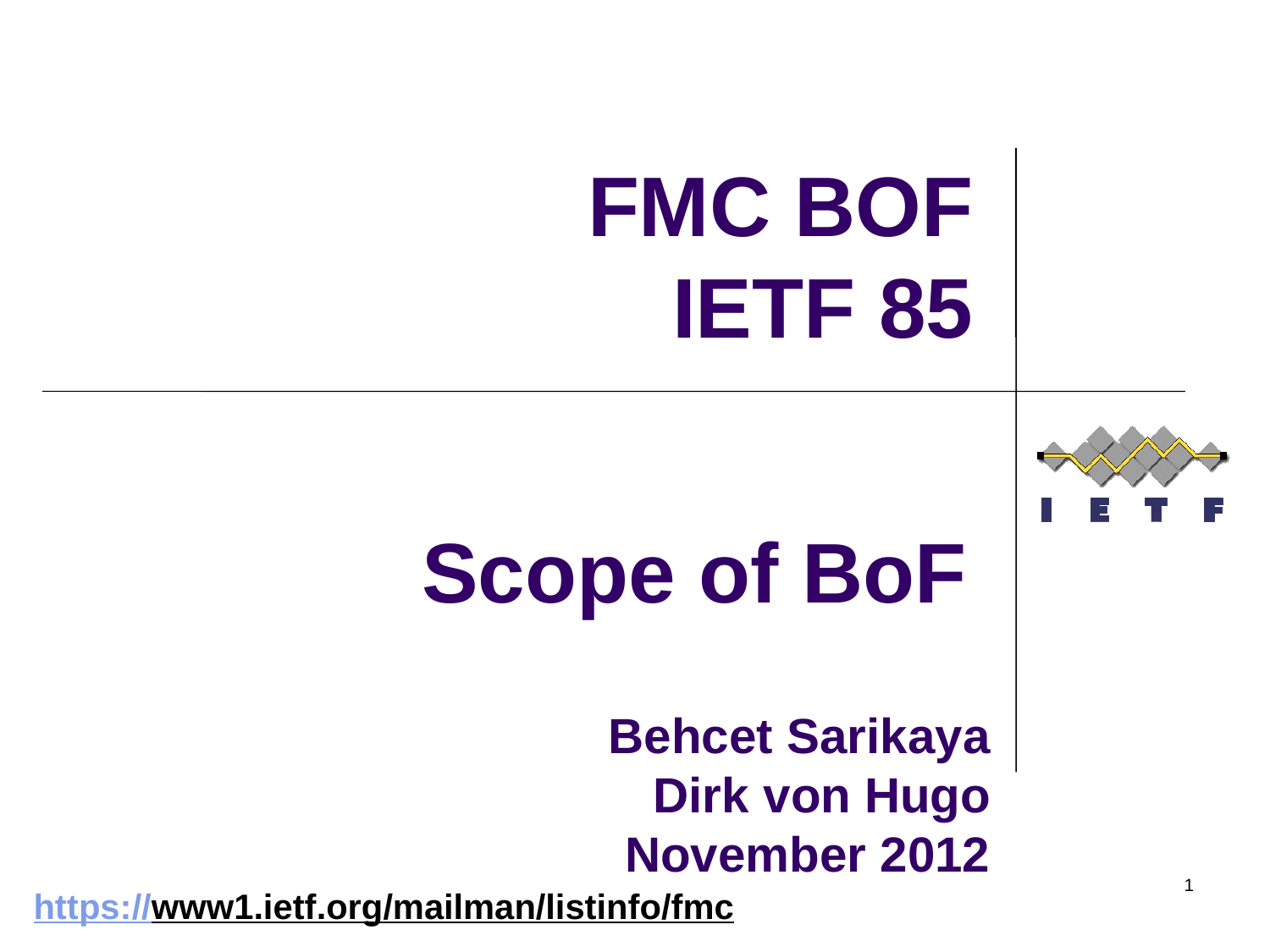

FMC BOF
IETF 85
Scope of BoF
Behcet Sarikaya
 Dirk von Hugo
November 2012
1
https://www1.ietf.org/mailman/listinfo/fmc